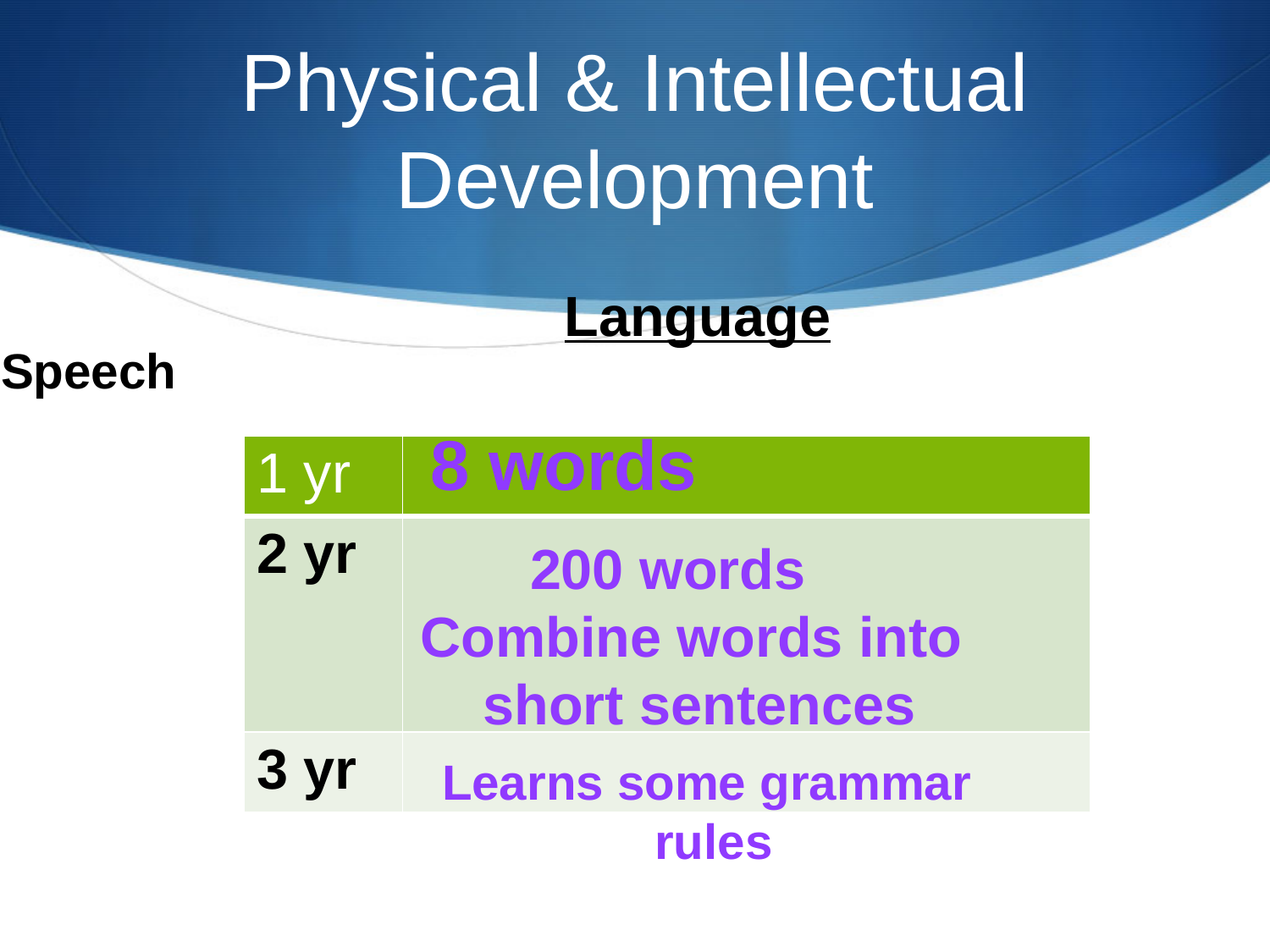

# Physical & Intellectual Development
Language
Speech
8 words
| 1 yr |  |
| --- | --- |
| 2 yr |  |
| 3 yr |  |
200 words
Combine words into
short sentences
Learns some grammar
rules